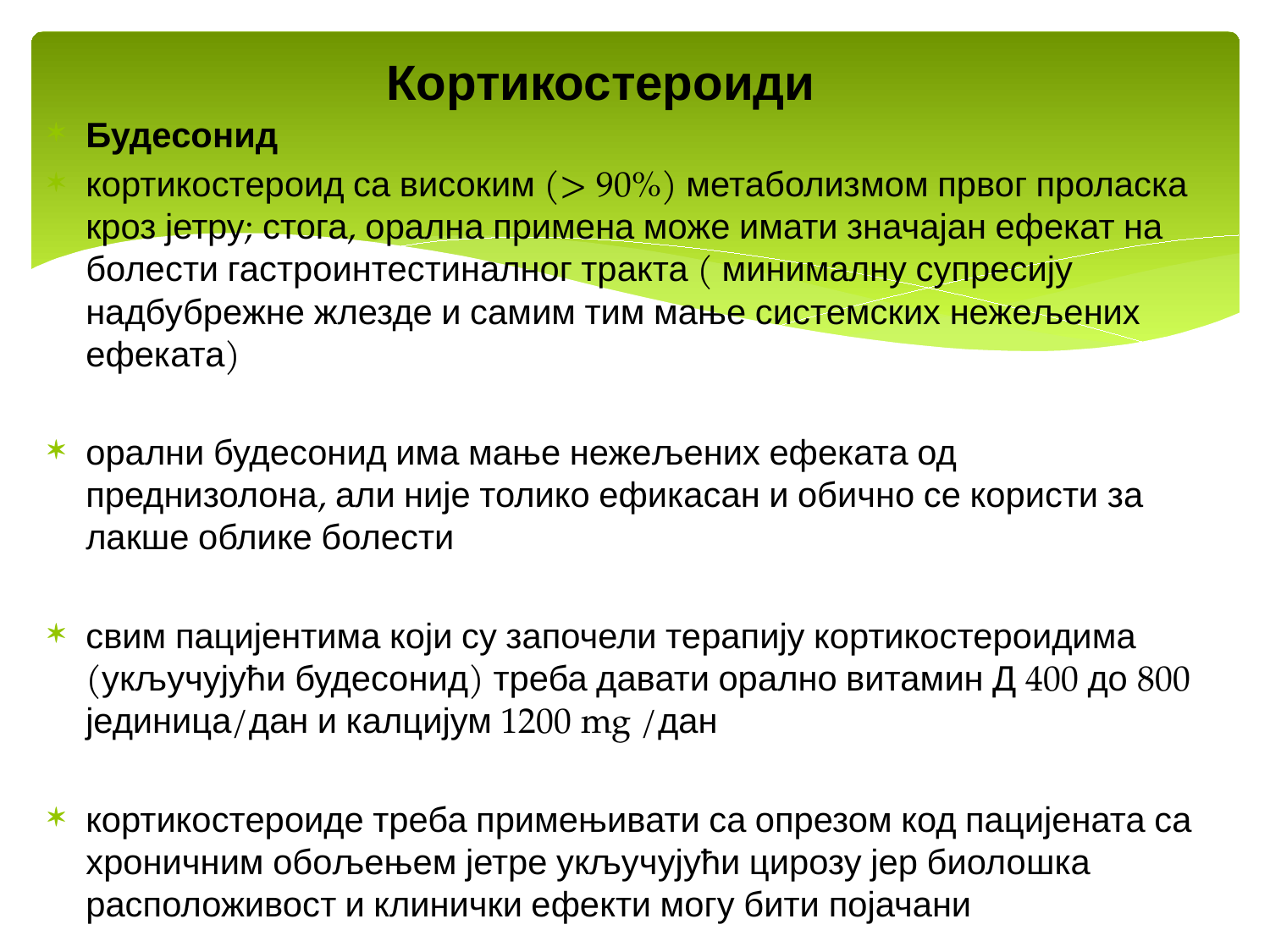

# Кортикостероиди
Будесонид
кортикостероид са високим (> 90%) метаболизмом првог проласка кроз јетру; стога, орална примена може имати значајан ефекат на болести гастроинтестиналног тракта ( минималну супресију надбубрежне жлезде и самим тим мање системских нежељених ефеката)

орални будесонид има мање нежељених ефеката од преднизолона, али није толико ефикасан и обично се користи за лакше облике болести

свим пацијентима који су започели терапију кортикостероидима (укључујући будесонид) треба давати орално витамин Д 400 до 800 јединица/дан и калцијум 1200 mg /дан

кортикостероиде треба примењивати са опрезом код пацијената са хроничним обољењем јетре укључујући цирозу јер биолошка расположивост и клинички ефекти могу бити појачани